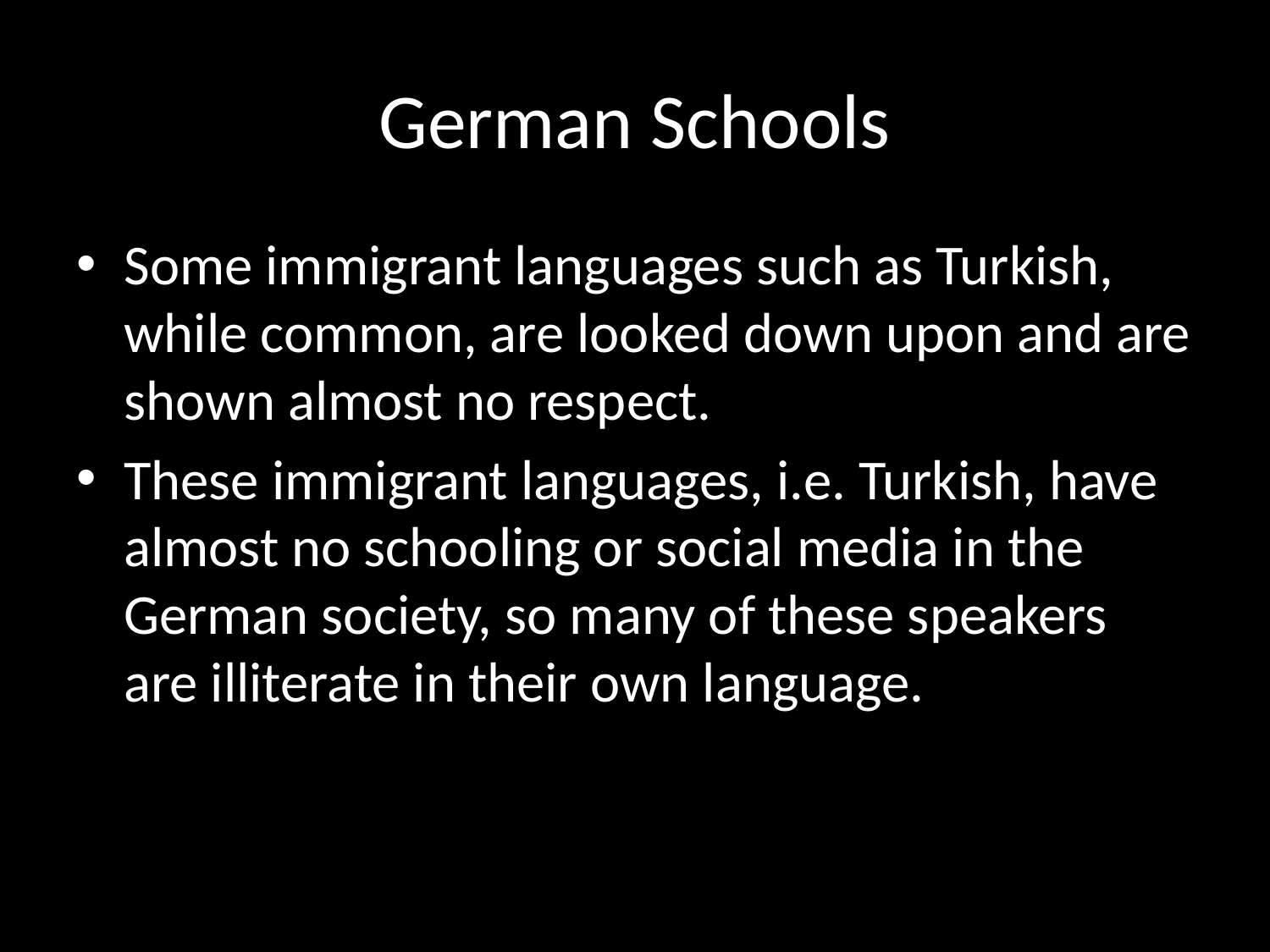

# German Schools
Some immigrant languages such as Turkish, while common, are looked down upon and are shown almost no respect.
These immigrant languages, i.e. Turkish, have almost no schooling or social media in the German society, so many of these speakers are illiterate in their own language.